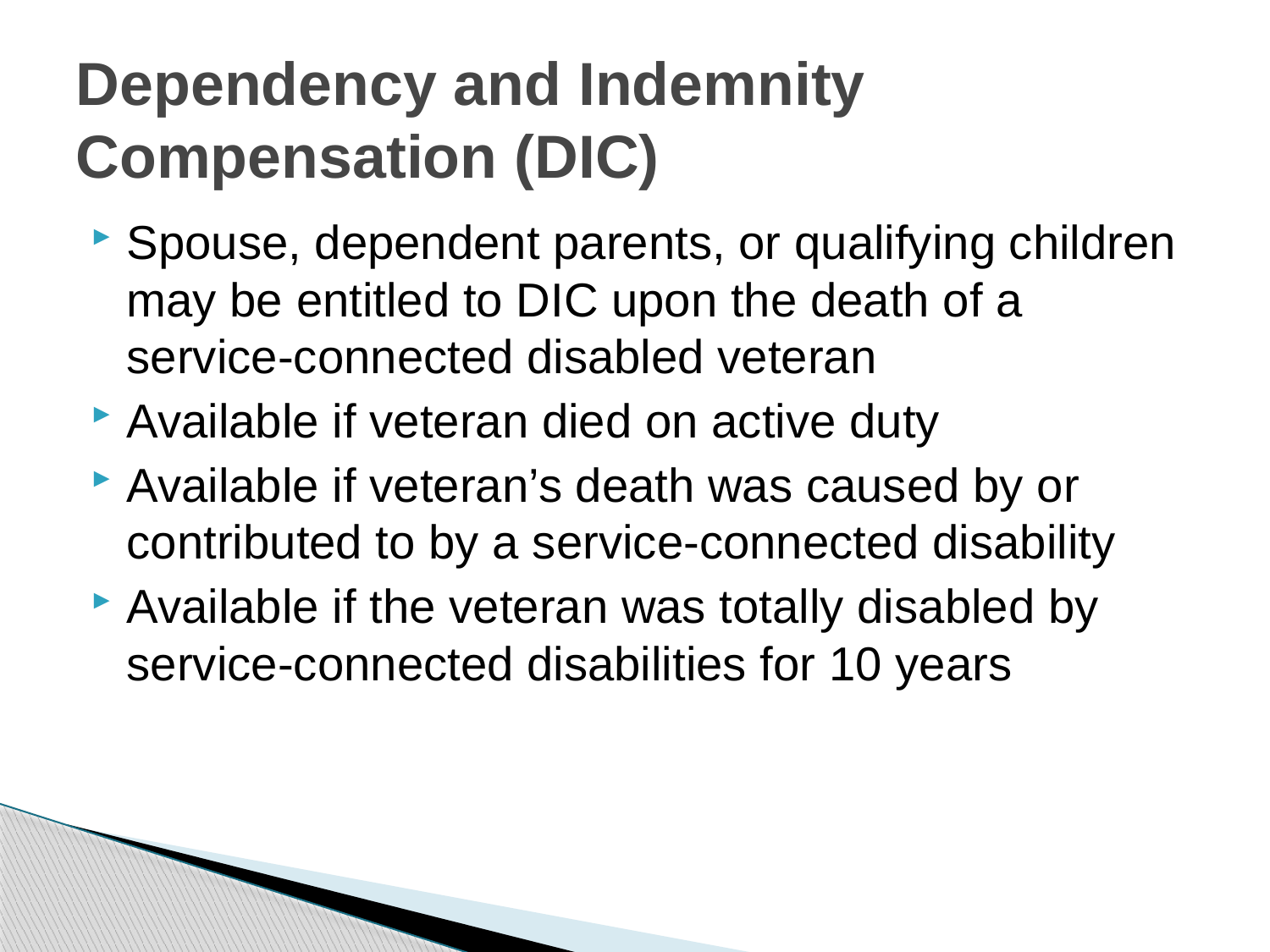

# Dependency and Indemnity Compensation (DIC)
Spouse, dependent parents, or qualifying children may be entitled to DIC upon the death of a service-connected disabled veteran
Available if veteran died on active duty
Available if veteran’s death was caused by or contributed to by a service-connected disability
Available if the veteran was totally disabled by service-connected disabilities for 10 years